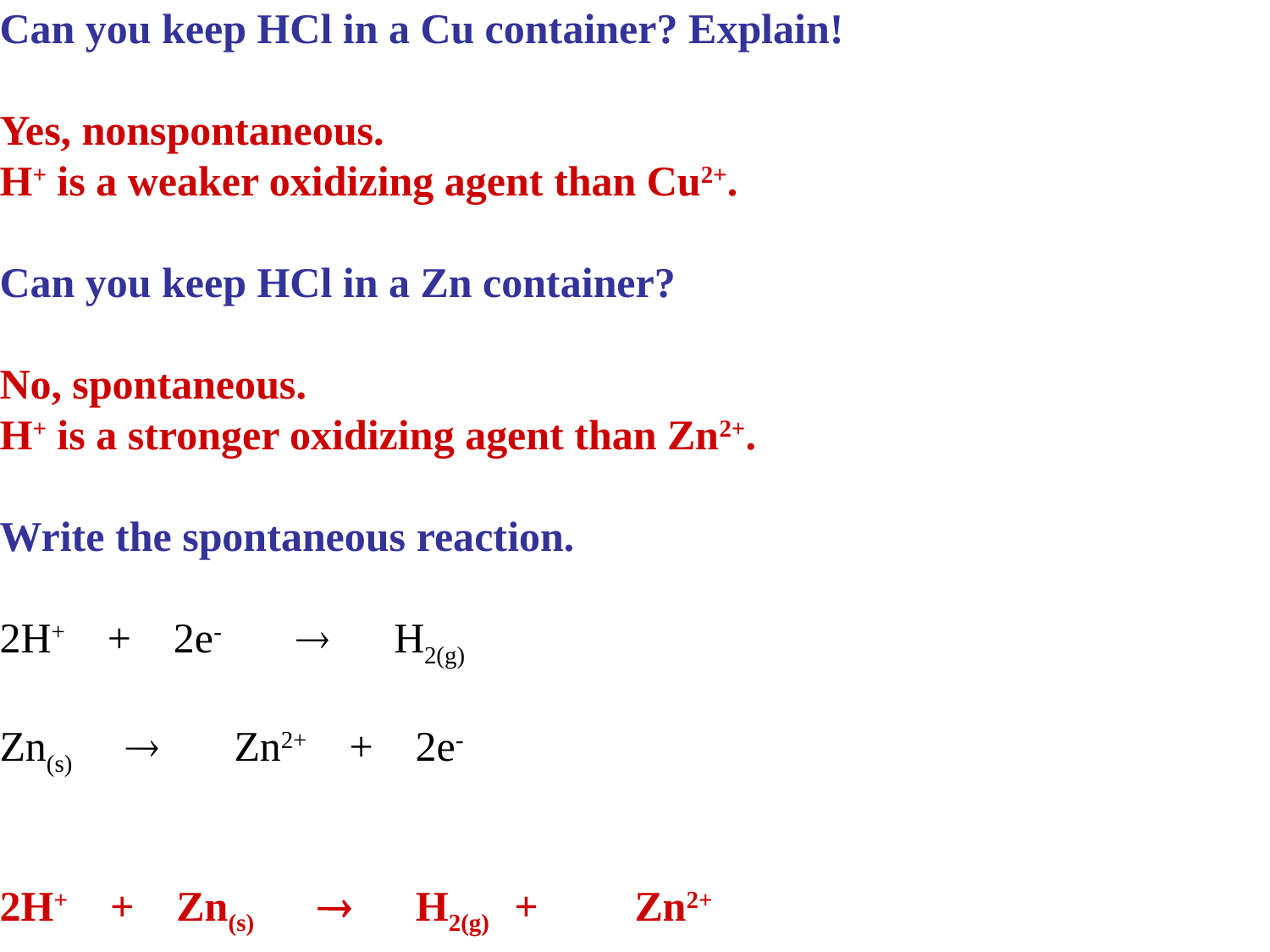

Can you keep HCl in a Cu container? Explain!

Yes, nonspontaneous.
H+ is a weaker oxidizing agent than Cu2+.

Can you keep HCl in a Zn container?

No, spontaneous.
H+ is a stronger oxidizing agent than Zn2+.

Write the spontaneous reaction.

2H+    +    2e-       →      H2(g)

Zn(s)     →       Zn2+    +    2e-

2H+    +    Zn(s)      →      H2(g)    +	Zn2+